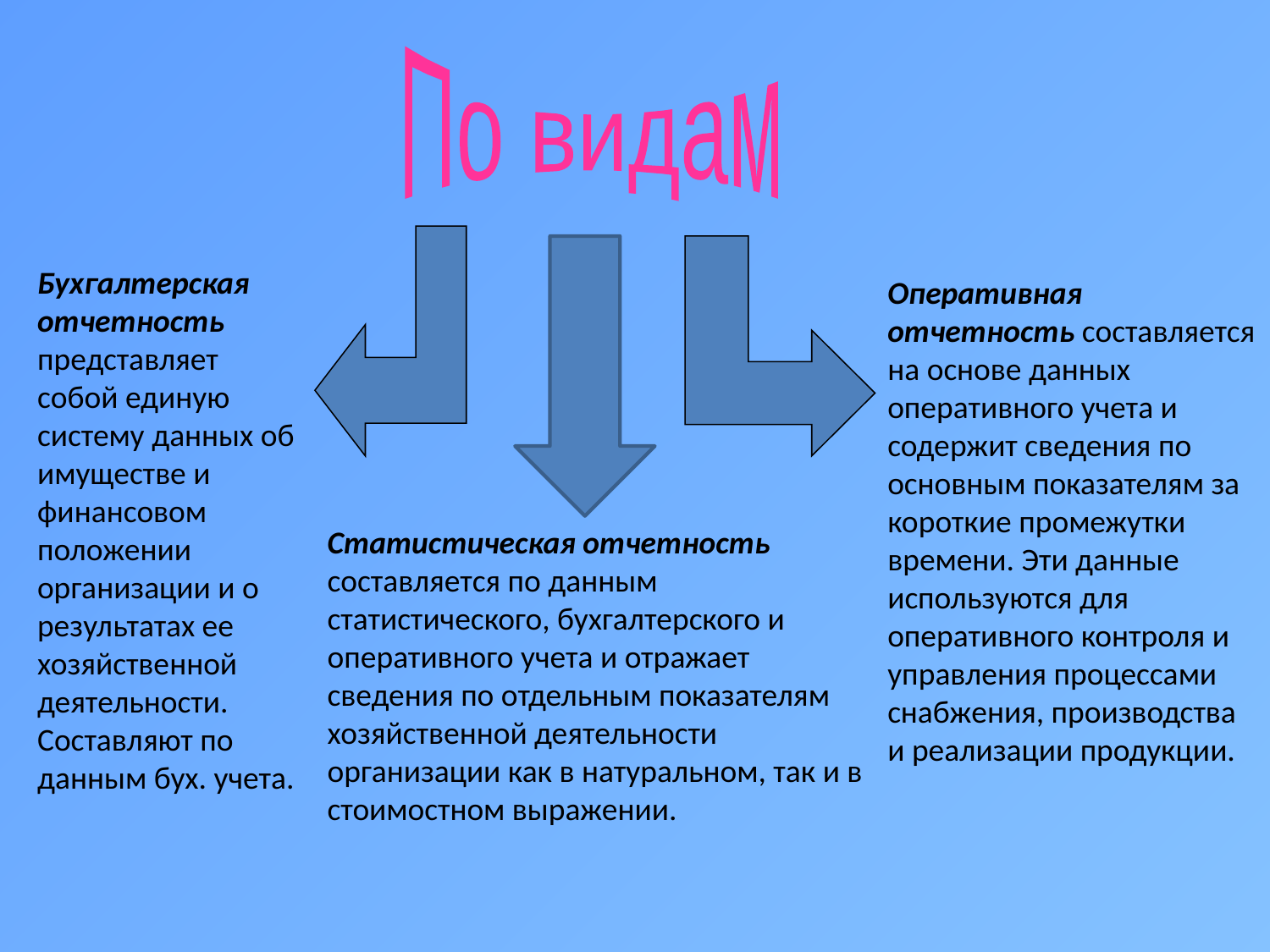

По видам

Бухгалтерская отчетность представляет собой единую систему данных об имуществе и финансовом положении организации и о результатах ее хозяйственной деятельности. Составляют по данным бух. учета.

Оперативная отчетность составляется на основе данных оперативного учета и содержит сведения по основным показателям за короткие промежутки времени. Эти данные используются для оперативного контроля и управления процессами снабжения, производства и реализации продукции.
Статистическая отчетность составляется по данным статистического, бухгалтерского и оперативного учета и отражает сведения по отдельным показателям хозяйственной деятельности организации как в натуральном, так и в стоимостном выражении.